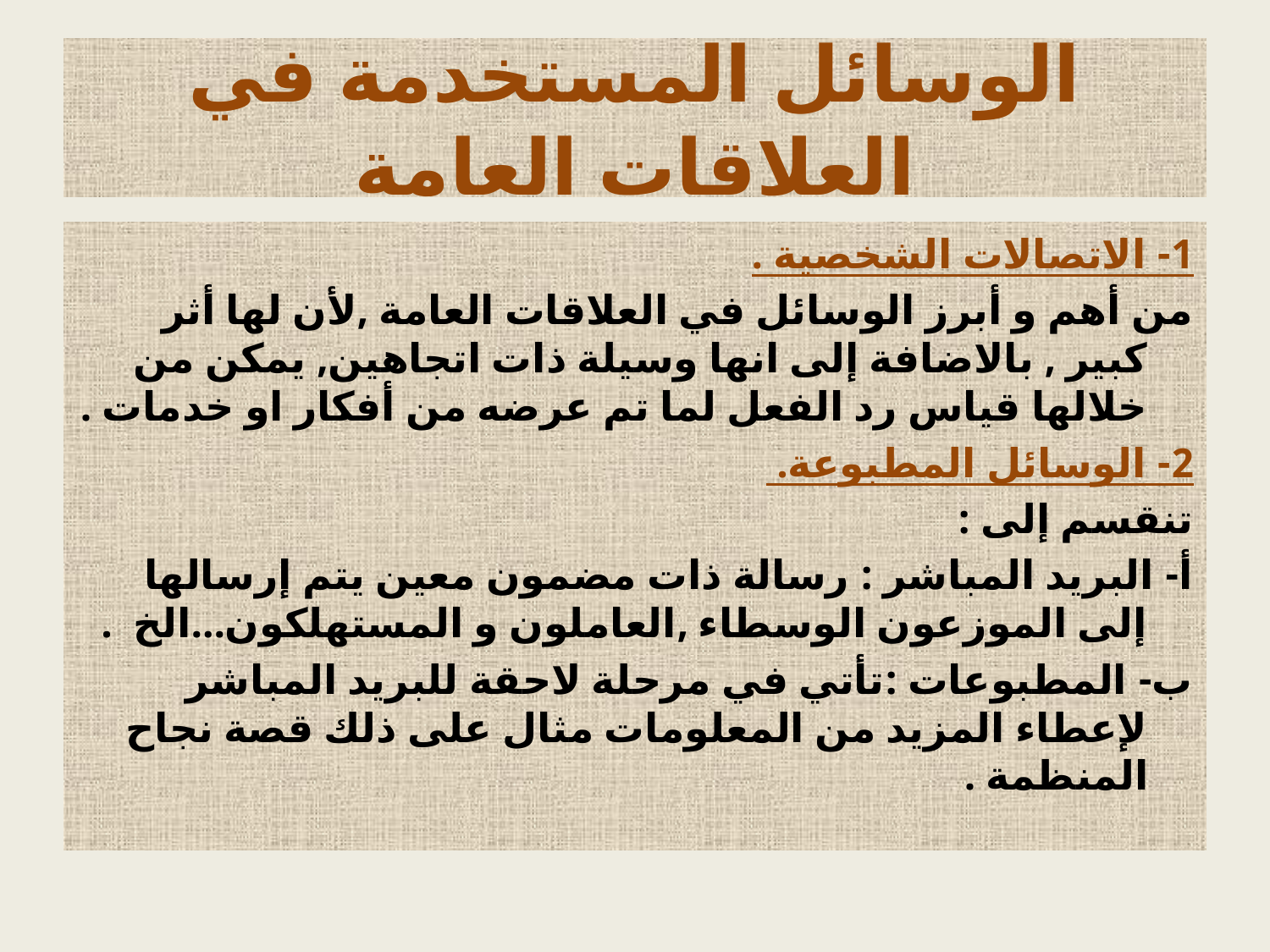

# الوسائل المستخدمة في العلاقات العامة
1- الاتصالات الشخصية .
من أهم و أبرز الوسائل في العلاقات العامة ,لأن لها أثر كبير , بالاضافة إلى انها وسيلة ذات اتجاهين, يمكن من خلالها قياس رد الفعل لما تم عرضه من أفكار او خدمات .
2- الوسائل المطبوعة.
تنقسم إلى :
أ- البريد المباشر : رسالة ذات مضمون معين يتم إرسالها إلى الموزعون الوسطاء ,العاملون و المستهلكون...الخ  .
ب- المطبوعات :تأتي في مرحلة لاحقة للبريد المباشر لإعطاء المزيد من المعلومات مثال على ذلك قصة نجاح  المنظمة .